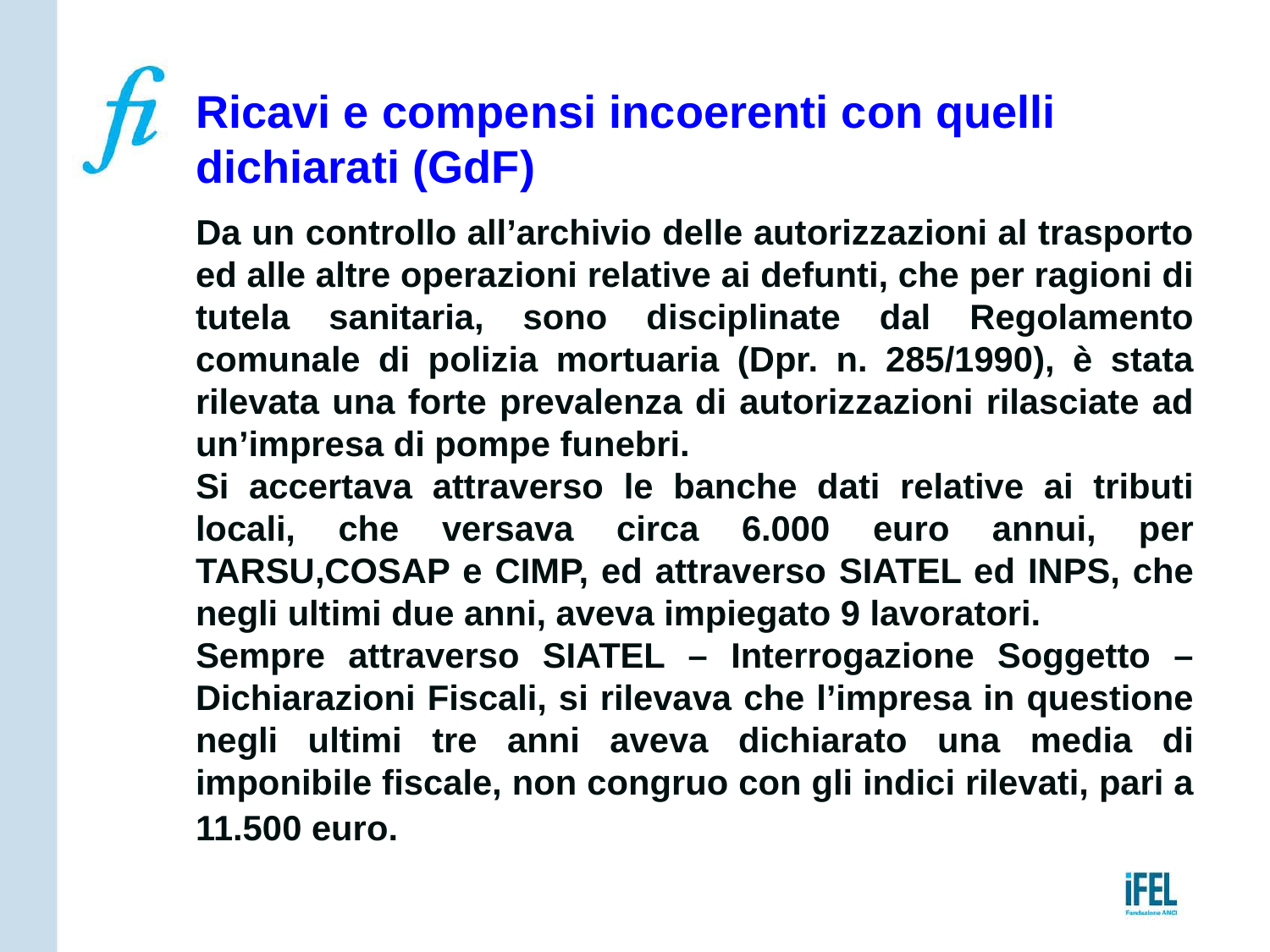

Ricavi e compensi incoerenti con quelli
dichiarati (GdF)

Da un controllo all’archivio delle autorizzazioni al trasporto ed alle altre operazioni relative ai defunti, che per ragioni di tutela sanitaria, sono disciplinate dal Regolamento comunale di polizia mortuaria (Dpr. n. 285/1990), è stata rilevata una forte prevalenza di autorizzazioni rilasciate ad un’impresa di pompe funebri.
Si accertava attraverso le banche dati relative ai tributi locali, che versava circa 6.000 euro annui, per TARSU,COSAP e CIMP, ed attraverso SIATEL ed INPS, che negli ultimi due anni, aveva impiegato 9 lavoratori.
Sempre attraverso SIATEL – Interrogazione Soggetto – Dichiarazioni Fiscali, si rilevava che l’impresa in questione negli ultimi tre anni aveva dichiarato una media di imponibile fiscale, non congruo con gli indici rilevati, pari a 11.500 euro.